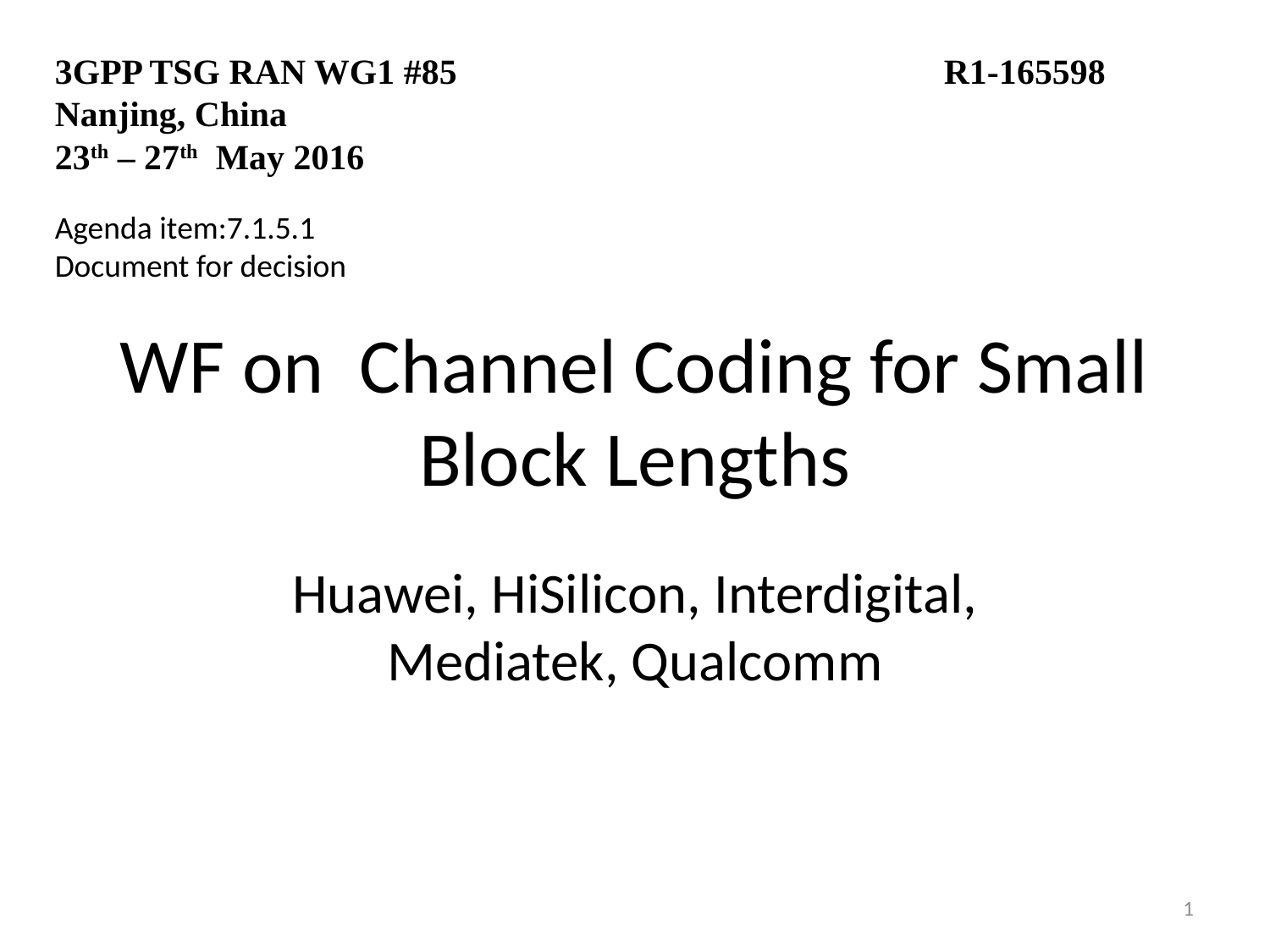

3GPP TSG RAN WG1 #85				R1-165598
Nanjing, China
23th – 27th  May 2016
Agenda item:7.1.5.1
Document for decision
# WF on  Channel Coding for Small Block Lengths
Huawei, HiSilicon, Interdigital, Mediatek, Qualcomm
1